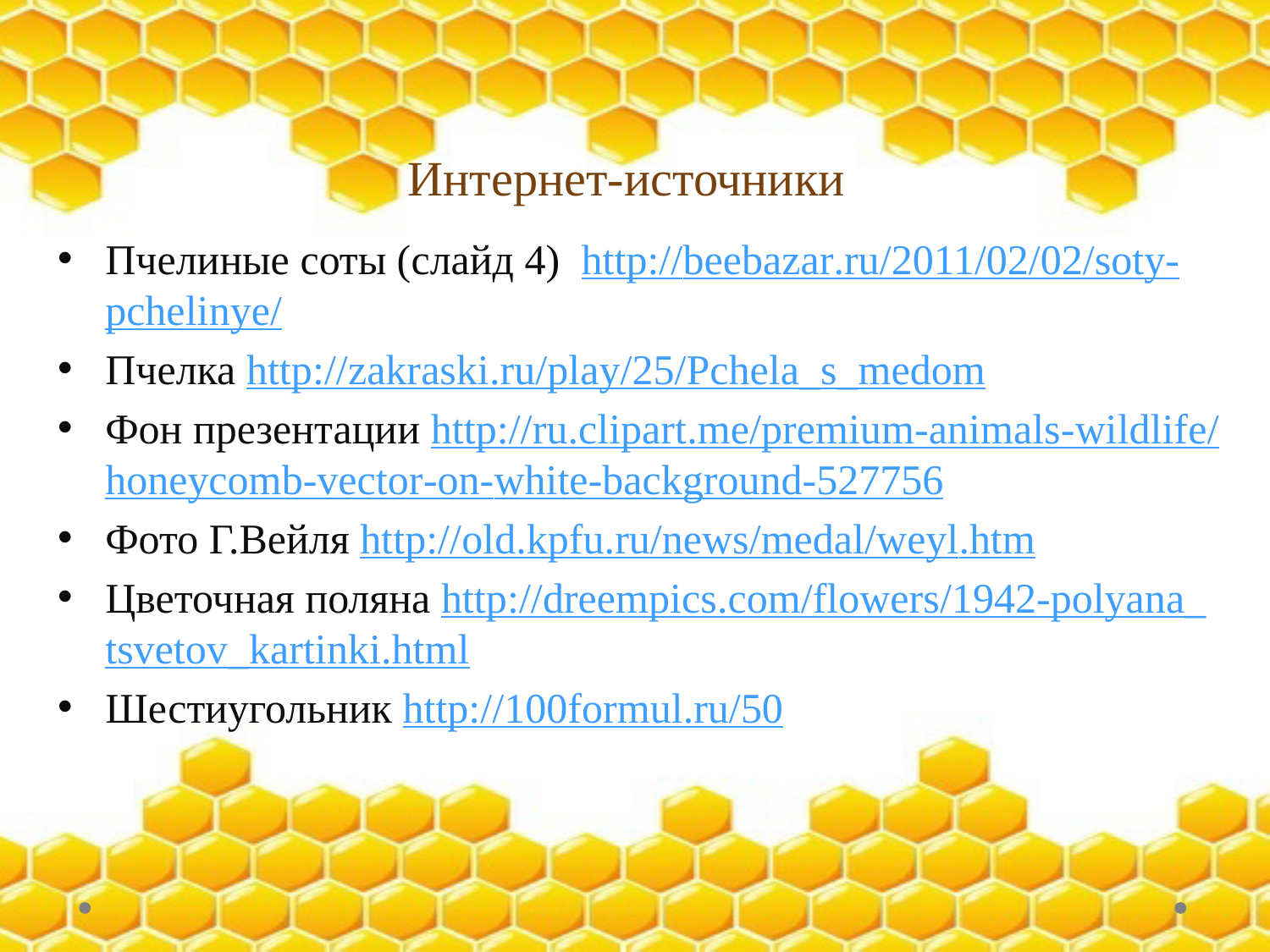

# Интернет-источники
Пчелиные соты (слайд 4)  http://beebazar.ru/2011/02/02/soty-pchelinye/
Пчелка http://zakraski.ru/play/25/Pchela_s_medom
Фон презентации http://ru.clipart.me/premium-animals-wildlife/honeycomb-vector-on-white-background-527756
Фото Г.Вейля http://old.kpfu.ru/news/medal/weyl.htm
Цветочная поляна http://dreempics.com/flowers/1942-polyana_tsvetov_kartinki.html
Шестиугольник http://100formul.ru/50